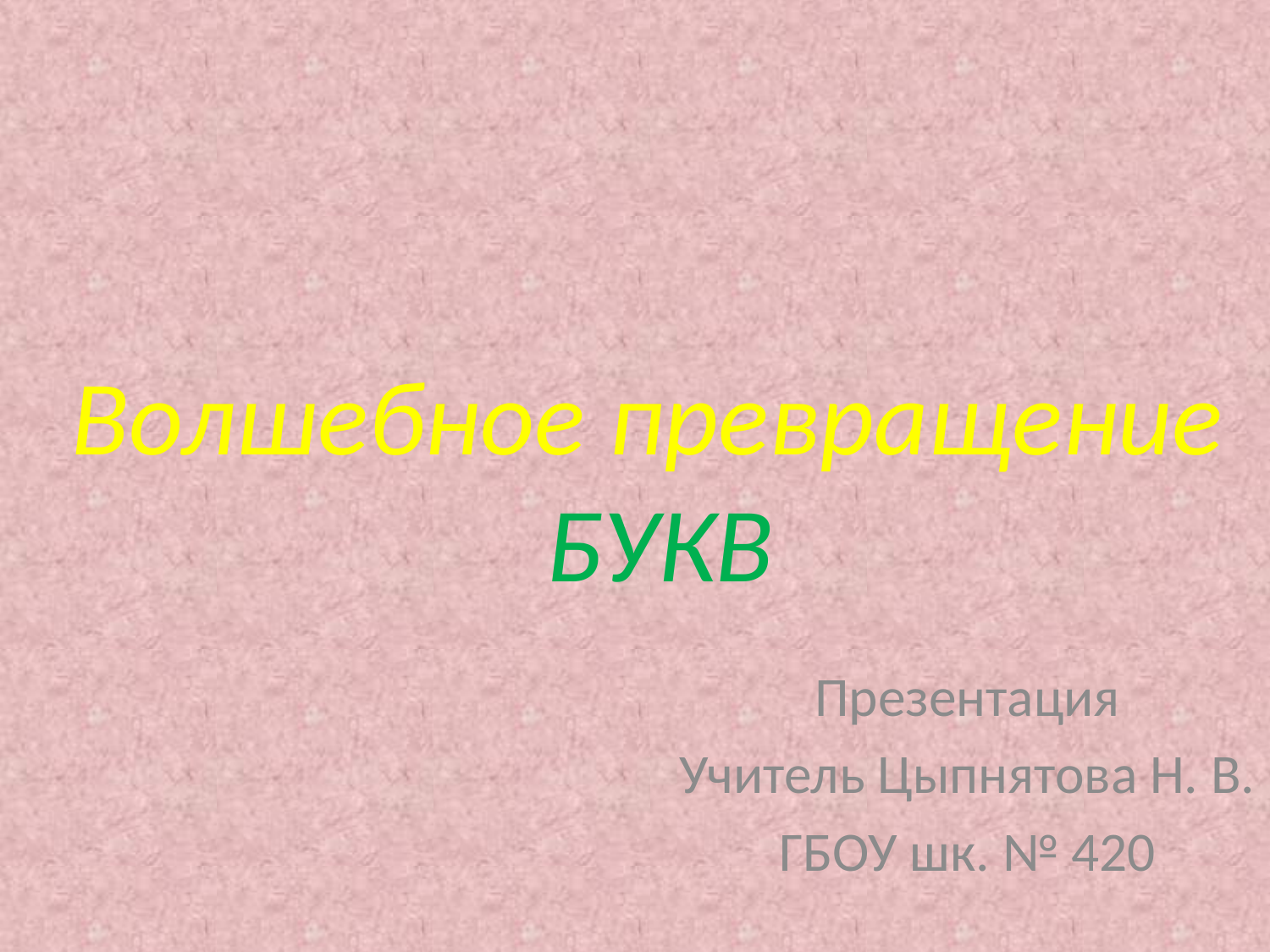

# Волшебное превращение БУКВ

Презентация
Учитель Цыпнятова Н. В.
ГБОУ шк. № 420